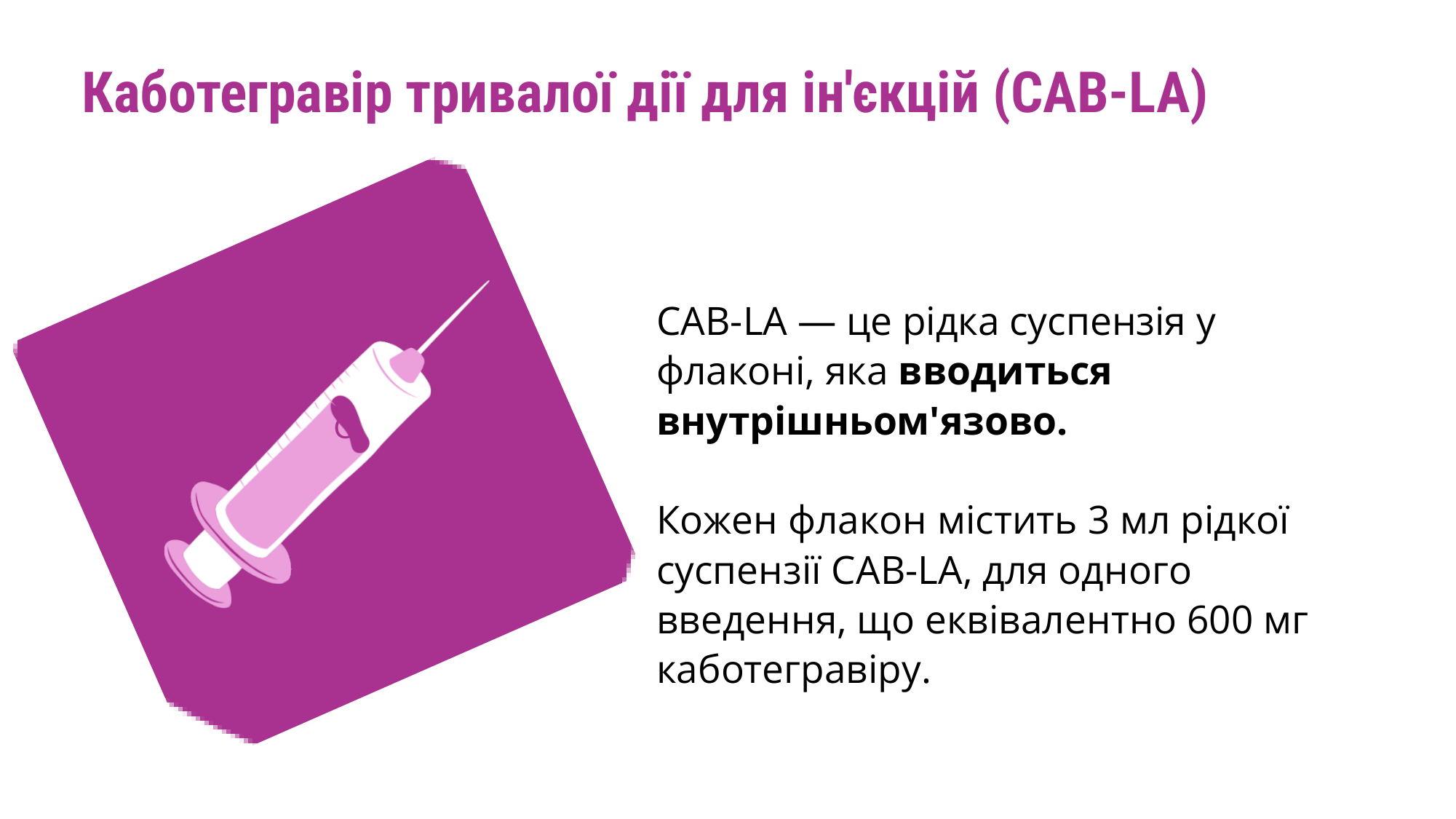

Каботегравір тривалої дії для ін'єкцій (CAB-LA)

C
CAB-LA — це рідка суспензія у флаконі, яка вводиться внутрішньом'язово.

Кожен флакон містить 3 мл рідкої суспензії CAB-LA, для одного введення, що еквівалентно 600 мг каботегравіру.